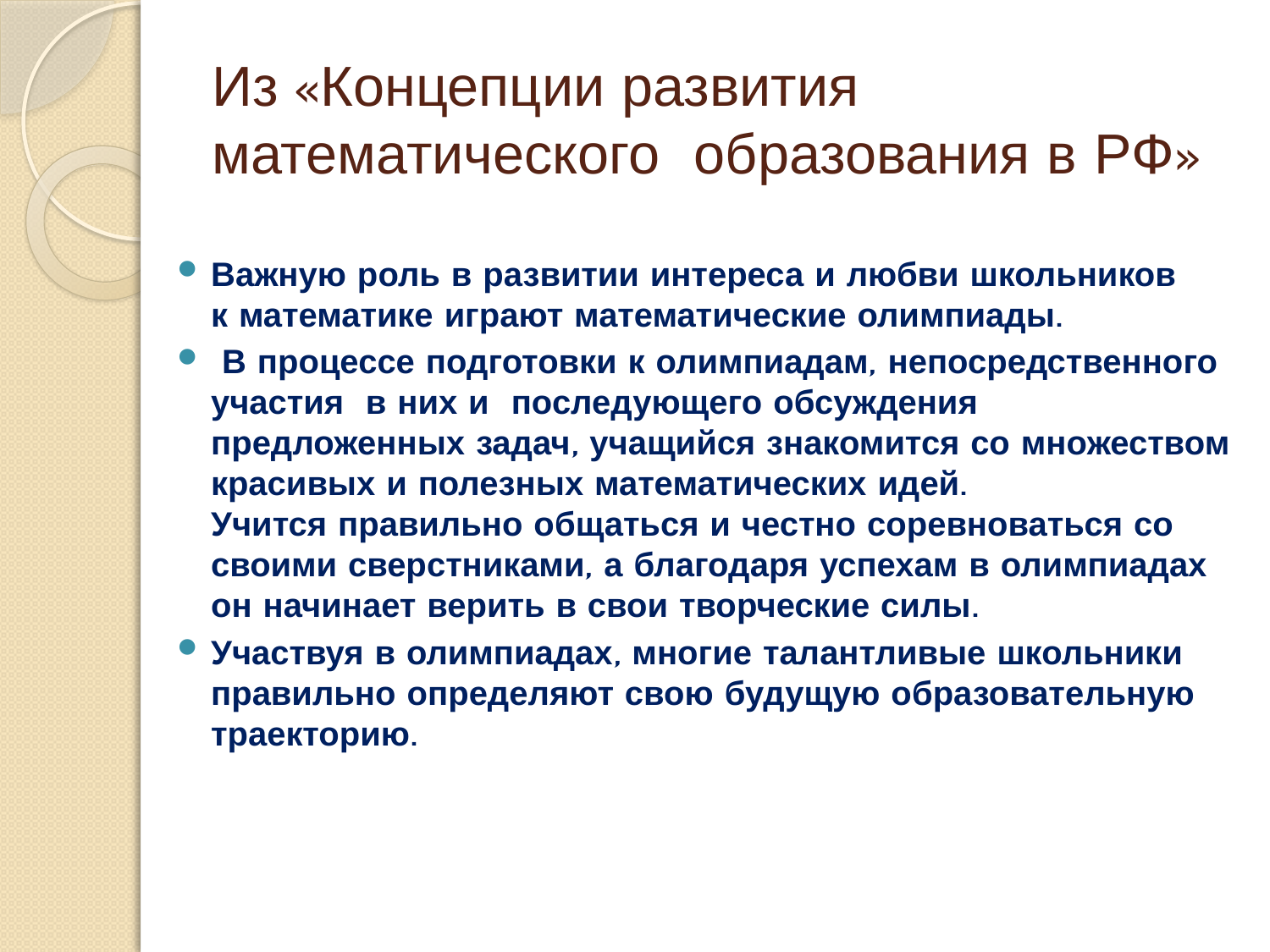

# Из «Концепции развития  математического  образования в РФ»
Важную роль в развитии интереса и любви школьников к математике играют математические олимпиады.
 В процессе подготовки к олимпиадам, непосредственного участия  в них и  последующего обсуждения предложенных задач, учащийся знакомится со множеством красивых и полезных математических идей.
Учится правильно общаться и честно соревноваться со
своими сверстниками, а благодаря успехам в олимпиадах он начинает верить в свои творческие силы.
Участвуя в олимпиадах, многие талантливые школьники
правильно определяют свою будущую образовательную
траекторию.